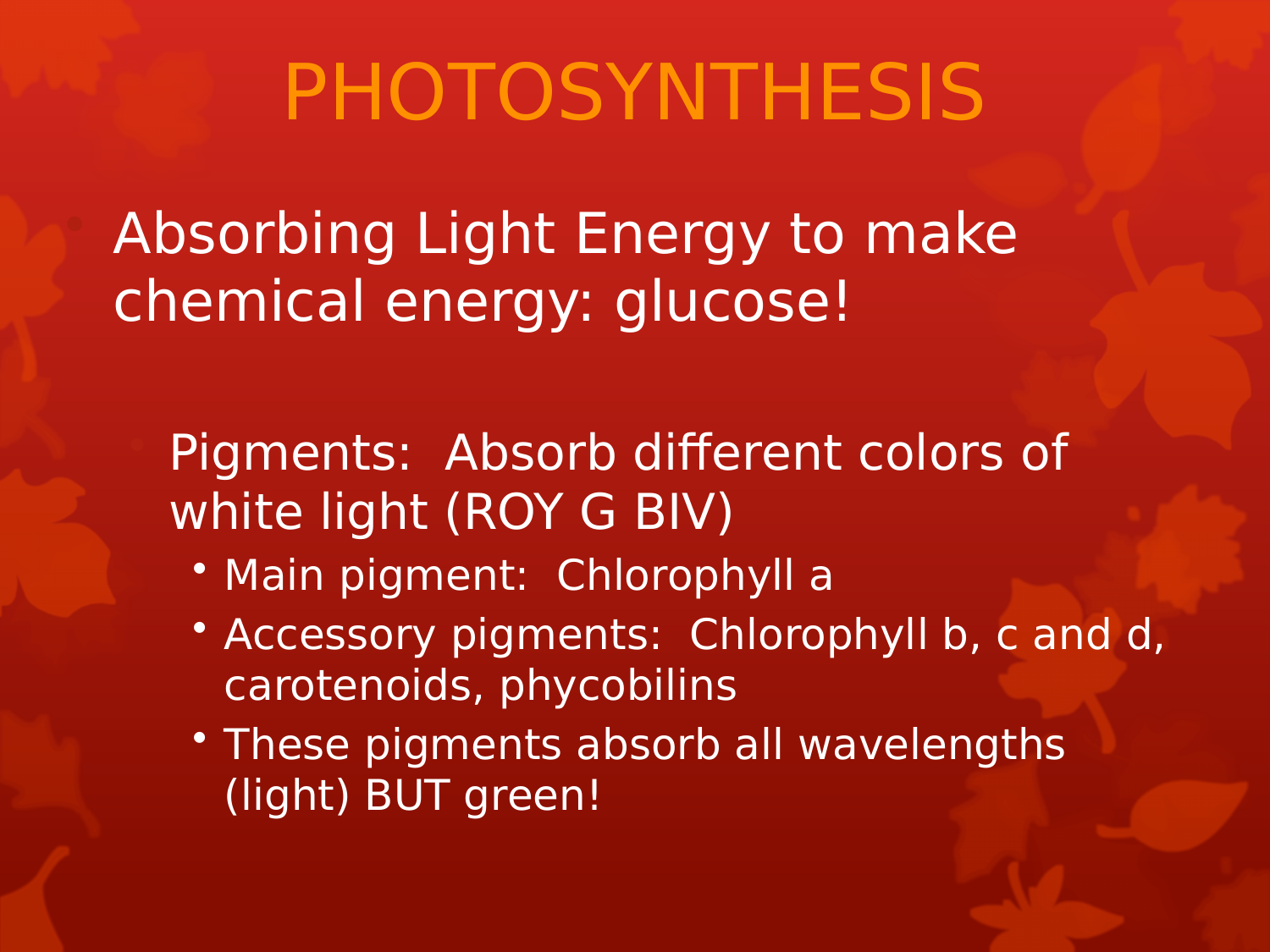

PHOTOSYNTHESIS
Absorbing Light Energy to make chemical energy: glucose!

Pigments:  Absorb different colors of white light (ROY G BIV)
Main pigment:  Chlorophyll a
Accessory pigments:  Chlorophyll b, c and d, carotenoids, phycobilins
These pigments absorb all wavelengths (light) BUT green!